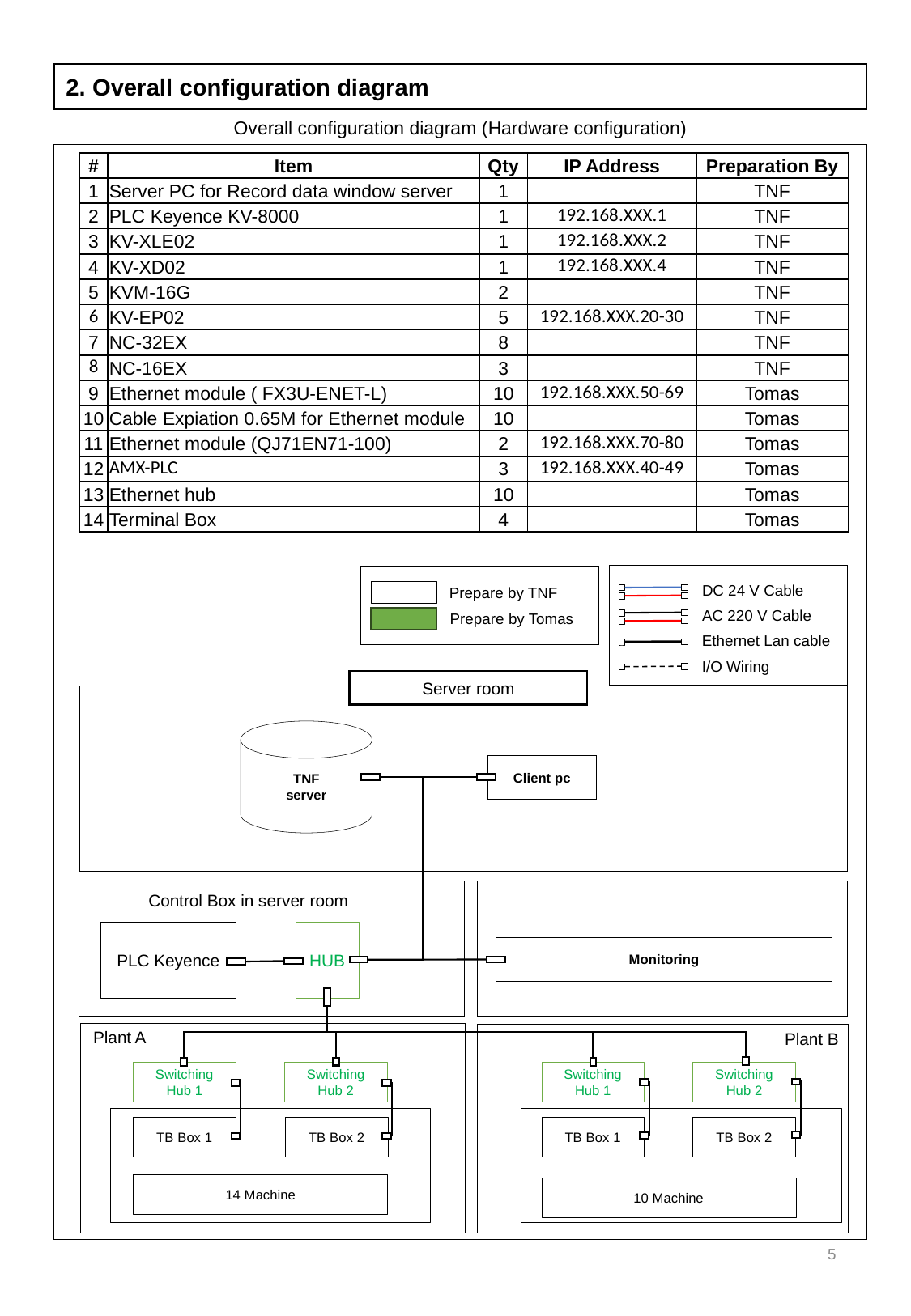

2. Overall configuration diagram
Overall configuration diagram (Hardware configuration)

| # | Item | Qty | IP Address | Preparation By |
| --- | --- | --- | --- | --- |
| 1 | Server PC for Record data window server | 1 |  | TNF |
| 2 | PLC Keyence KV-8000 | 1 | 192.168.XXX.1 | TNF |
| 3 | KV-XLE02 | 1 | 192.168.XXX.2 | TNF |
| 4 | KV-XD02 | 1 | 192.168.XXX.4 | TNF |
| 5 | KVM-16G | 2 |  | TNF |
| 6 | KV-EP02 | 5 | 192.168.XXX.20-30 | TNF |
| 7 | NC-32EX | 8 |  | TNF |
| 8 | NC-16EX | 3 |  | TNF |
| 9 | Ethernet module ( FX3U-ENET-L) | 10 | 192.168.XXX.50-69 | Tomas |
| 10 | Cable Expiation 0.65M for Ethernet module | 10 |  | Tomas |
| 11 | Ethernet module (QJ71EN71-100) | 2 | 192.168.XXX.70-80 | Tomas |
| 12 | AMX-PLC | 3 | 192.168.XXX.40-49 | Tomas |
| 13 | Ethernet hub | 10 |  | Tomas |
| 14 | Terminal Box | 4 |  | Tomas |

DC 24 V Cable
Prepare by TNF

AC 220 V Cable
Prepare by Tomas

Ethernet Lan cable

I/O Wiring

Server room

TNF
server
Client pc

Control Box in server room
PLC Keyence
HUB
Monitoring

Plant A
Plant B

Switching
Hub 2
Switching
Hub 2
Switching
Hub 1
Switching
Hub 1

TB Box 1
TB Box 2
TB Box 2
TB Box 1

14 Machine
10 Machine
5